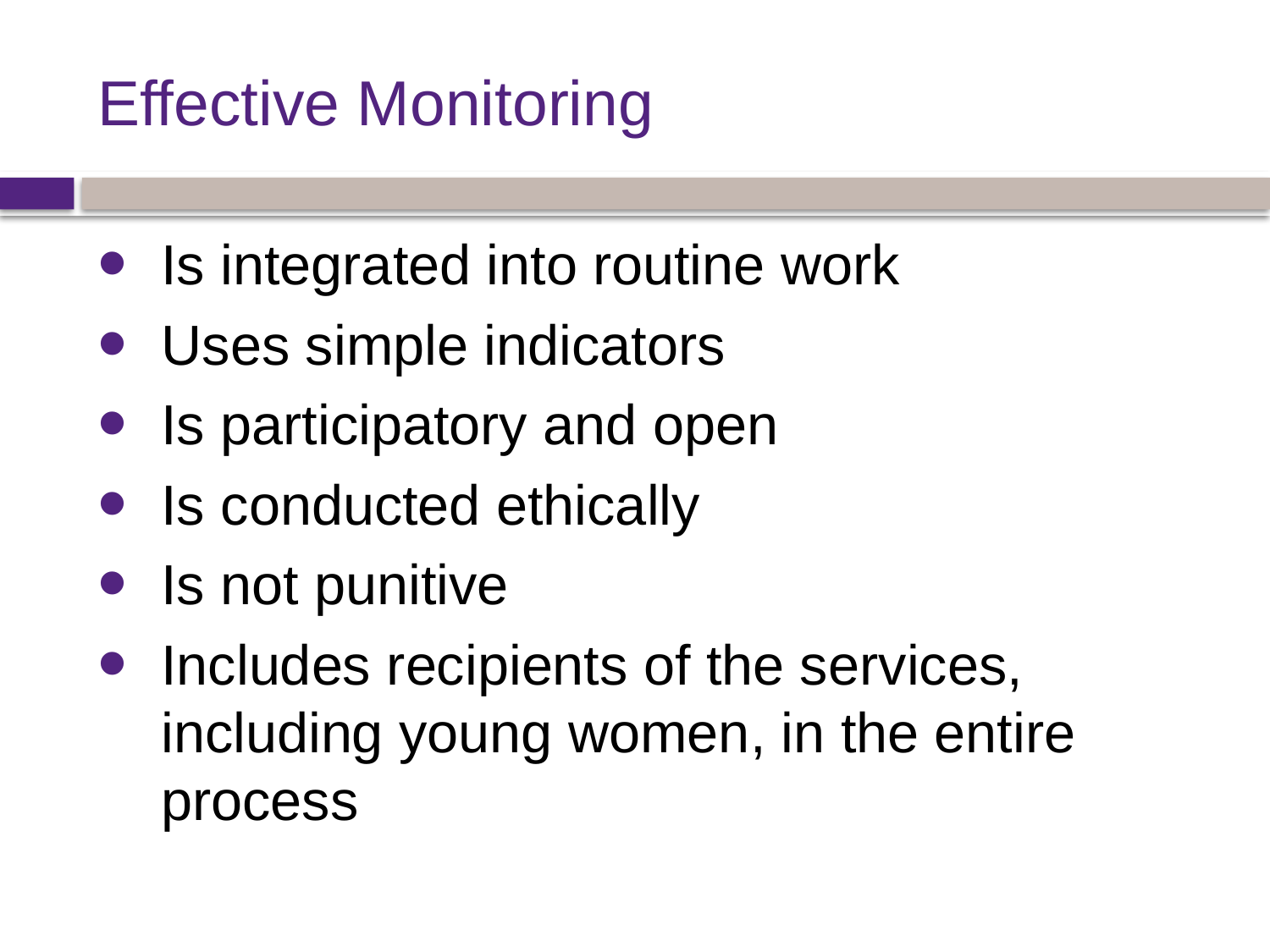

# Effective Monitoring
Is integrated into routine work
Uses simple indicators
Is participatory and open
Is conducted ethically
Is not punitive
Includes recipients of the services, including young women, in the entire process